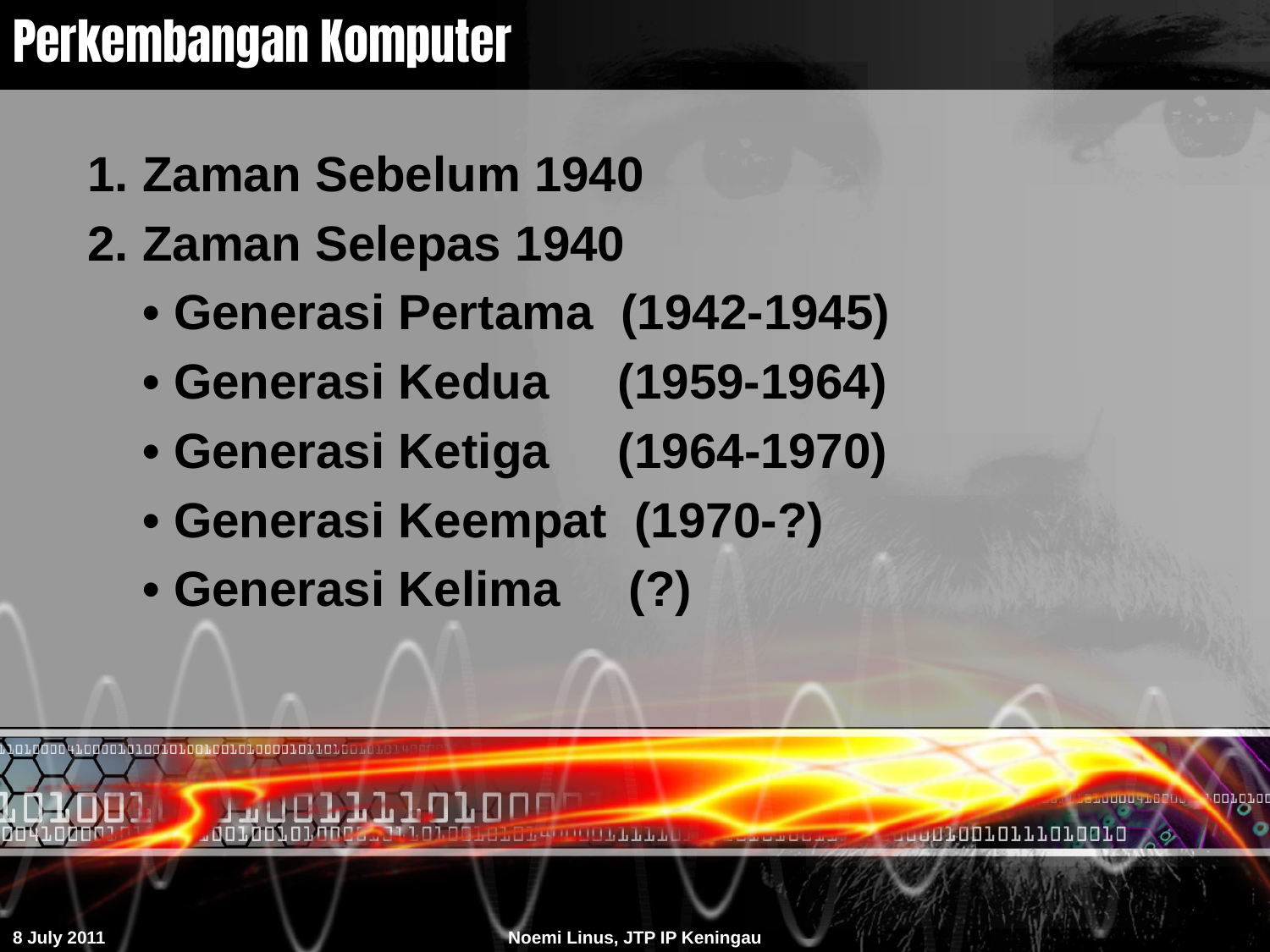

# Perkembangan Komputer
1. Zaman Sebelum 1940
2. Zaman Selepas 1940
    • Generasi Pertama  (1942-1945)
    • Generasi Kedua     (1959-1964)
    • Generasi Ketiga     (1964-1970)
    • Generasi Keempat  (1970-?)
    • Generasi Kelima     (?)
8 July 2011
Noemi Linus, JTP IP Keningau